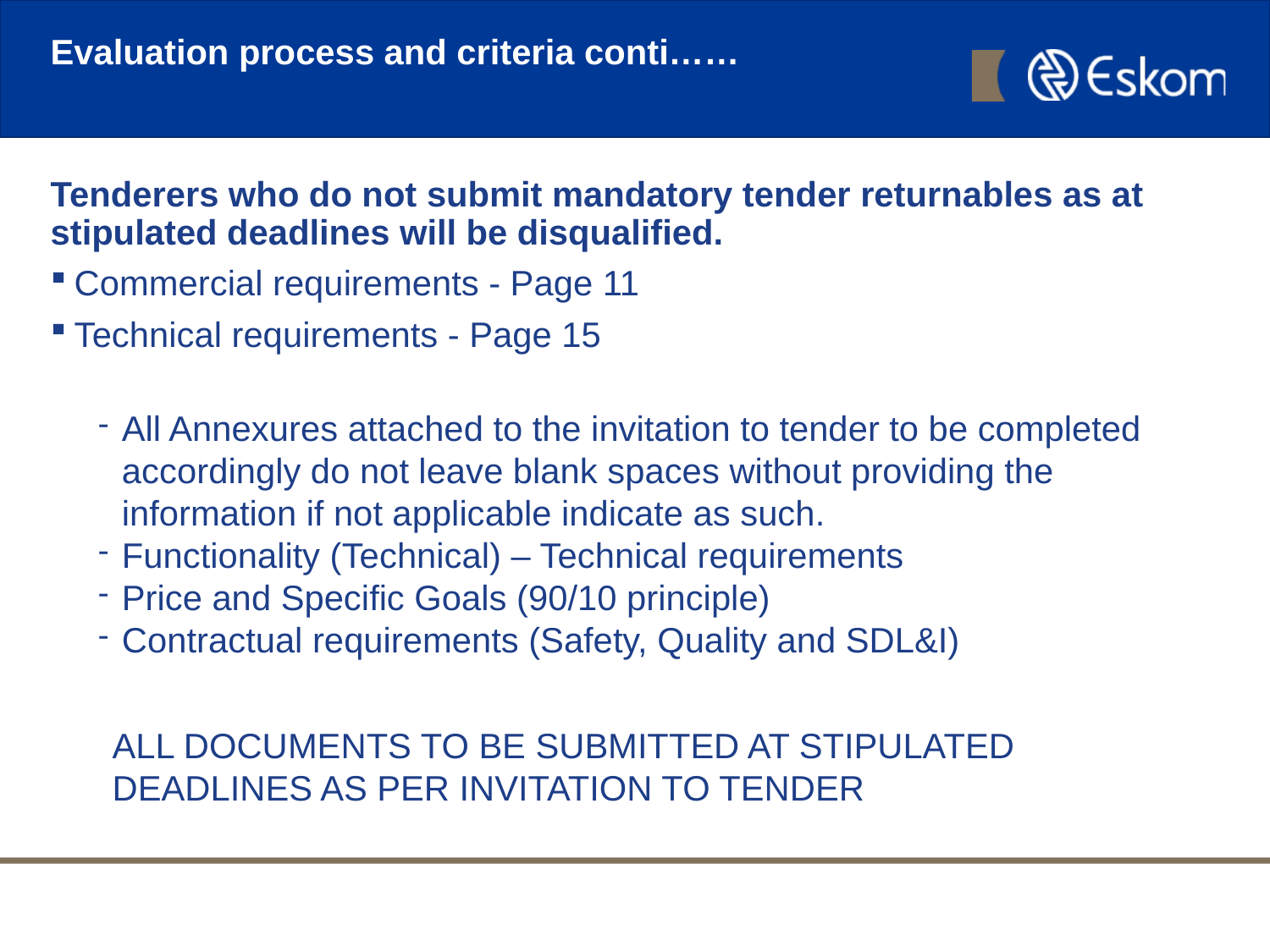

# Evaluation process and criteria conti……
Tenderers who do not submit mandatory tender returnables as at stipulated deadlines will be disqualified.
Commercial requirements - Page 11
Technical requirements - Page 15

All Annexures attached to the invitation to tender to be completed accordingly do not leave blank spaces without providing the information if not applicable indicate as such.
Functionality (Technical) – Technical requirements
Price and Specific Goals (90/10 principle)
Contractual requirements (Safety, Quality and SDL&I)

ALL DOCUMENTS TO BE SUBMITTED AT STIPULATED DEADLINES AS PER INVITATION TO TENDER